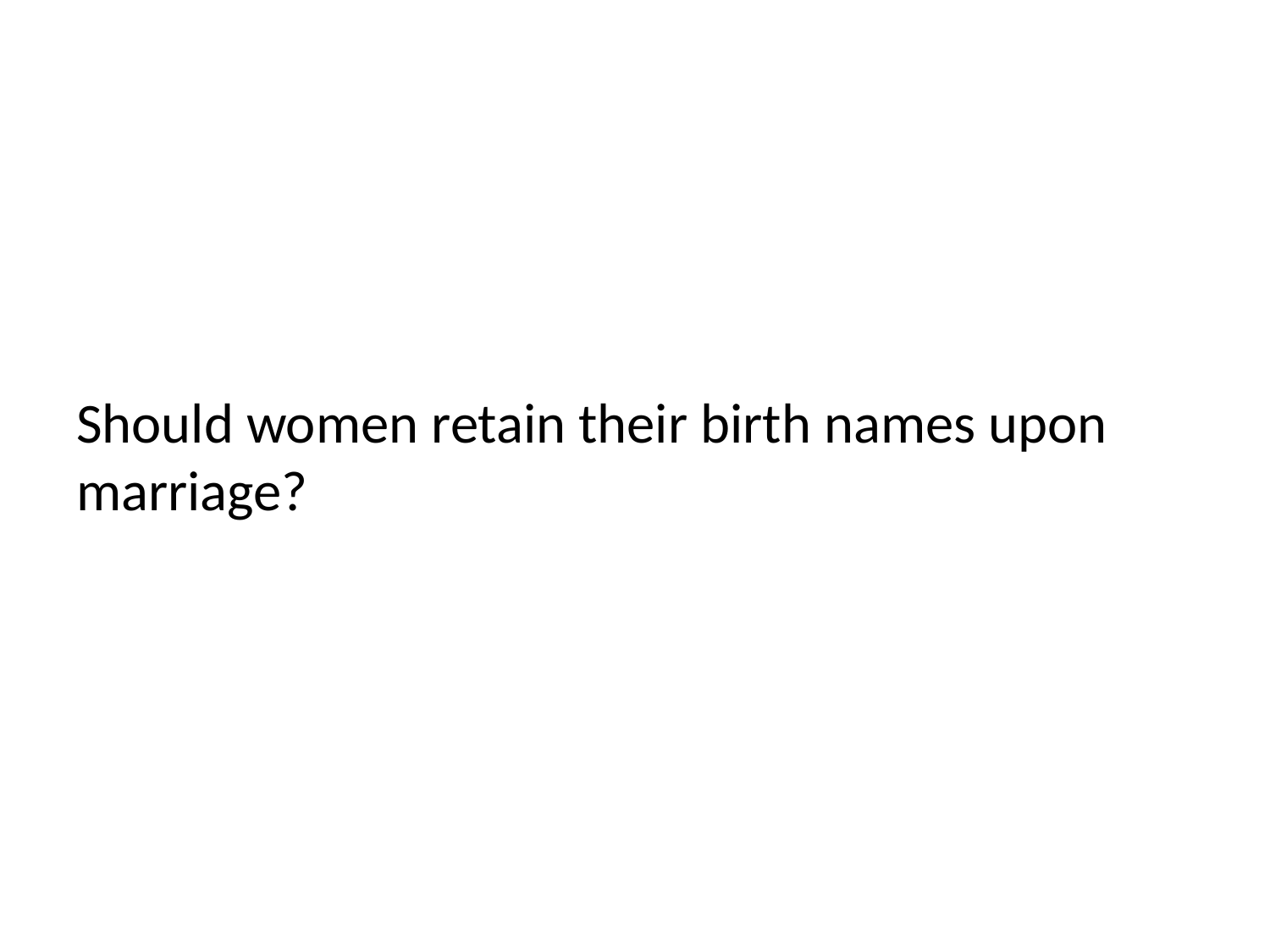

#

Should women retain their birth names upon marriage?